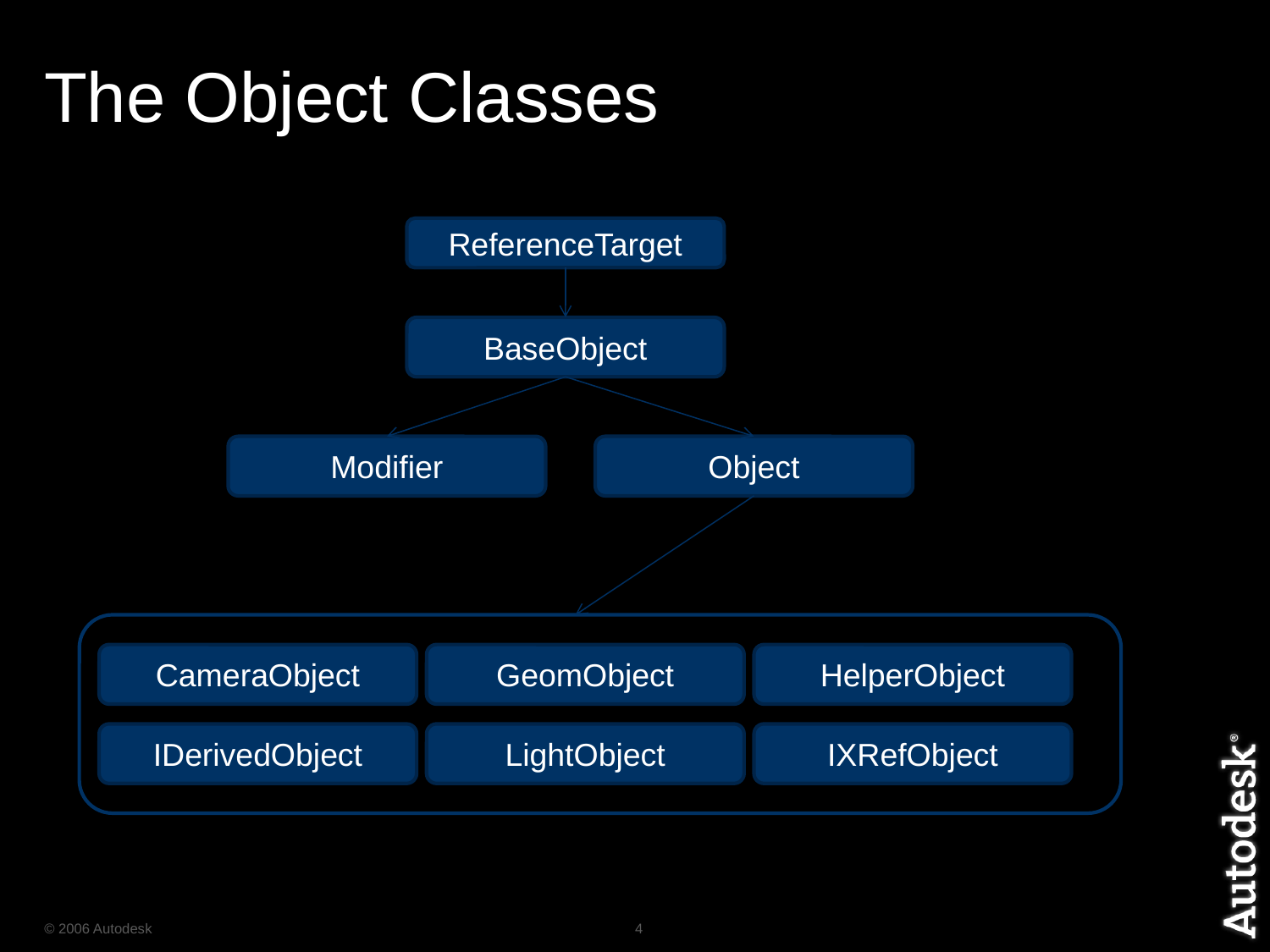

# The Object Classes

ReferenceTarget
BaseObject
Modifier
Object

CameraObject
GeomObject
HelperObject
IDerivedObject
LightObject
IXRefObject